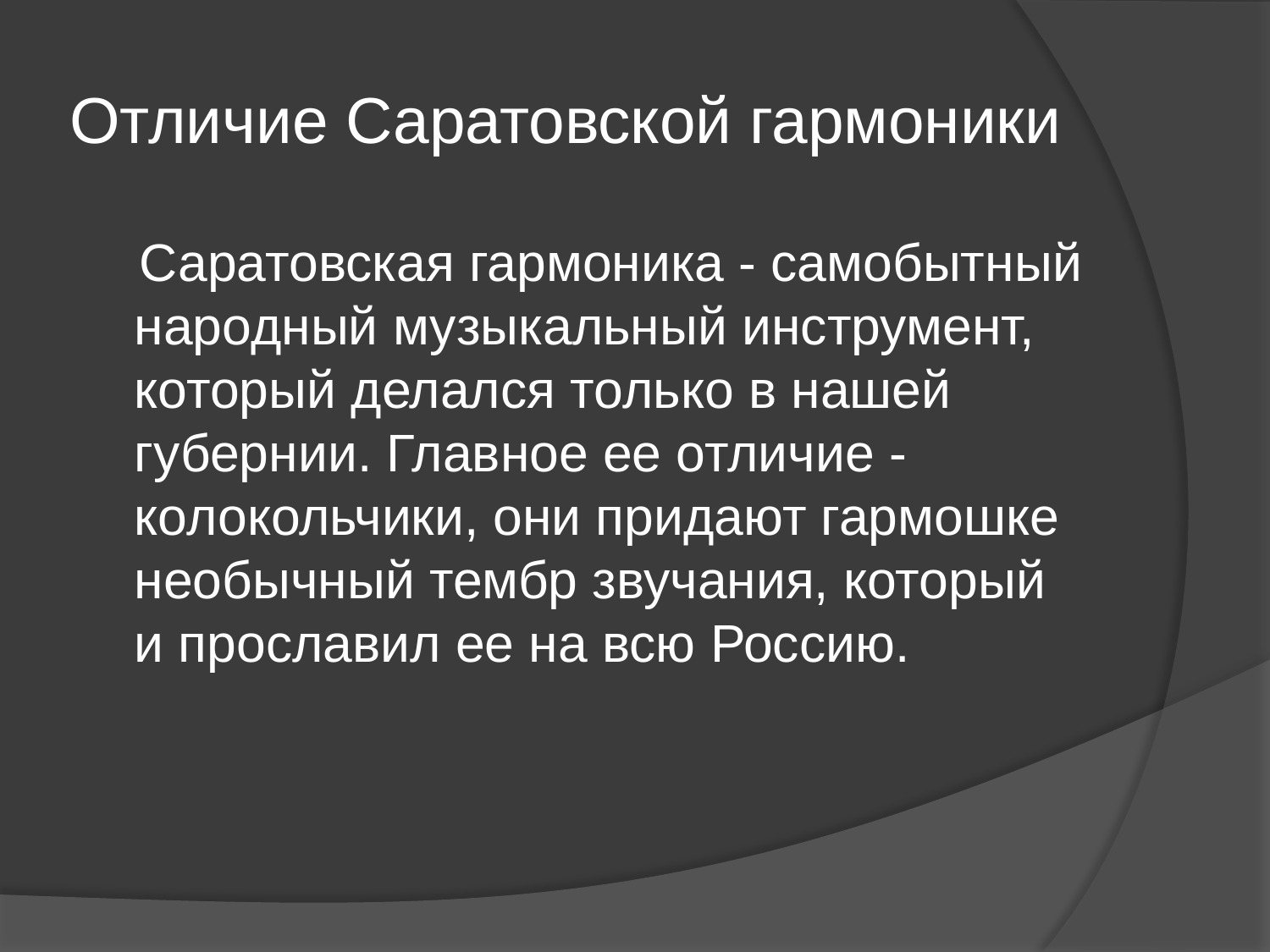

# Отличие Саратовской гармоники
    Саратовская гармоника - самобытный народный музыкальный инструмент, который делался только в нашей губернии. Главное ее отличие - колокольчики, они придают гармошке необычный тембр звучания, который и прославил ее на всю Россию.